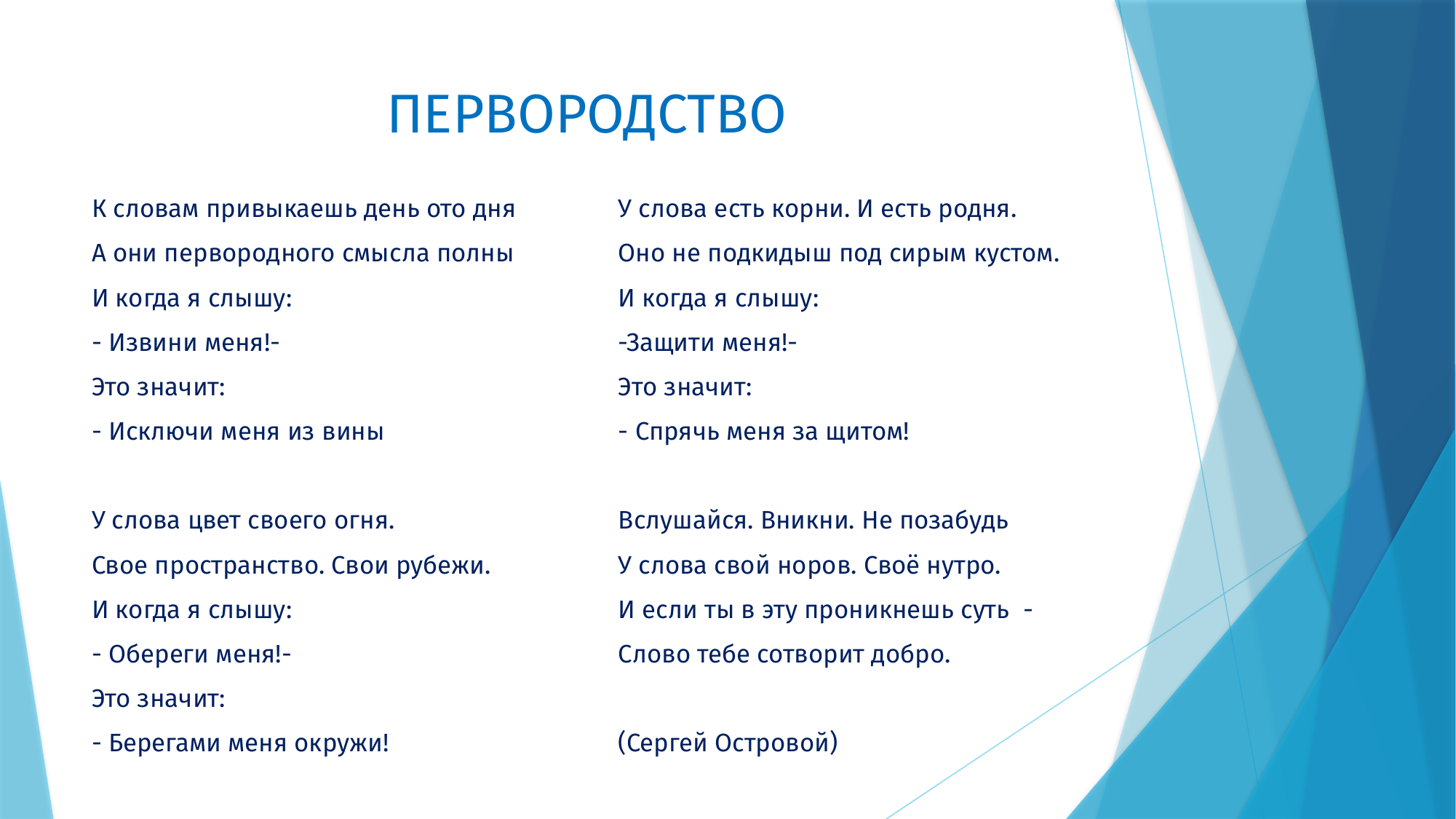

# ПЕРВОРОДСТВО
К словам привыкаешь день ото дня
А они первородного смысла полны
И когда я слышу:
- Извини меня!-
Это значит:
- Исключи меня из вины

У слова цвет своего огня.
Свое пространство. Свои рубежи.
И когда я слышу:
- Обереги меня!-
Это значит:
- Берегами меня окружи!

У слова есть корни. И есть родня.
Оно не подкидыш под сирым кустом.
И когда я слышу:
-Защити меня!-
Это значит:
- Спрячь меня за щитом!

Вслушайся. Вникни. Не позабудь
У слова свой норов. Своё нутро.
И если ты в эту проникнешь суть  -
Слово тебе сотворит добро.

(Сергей Островой)